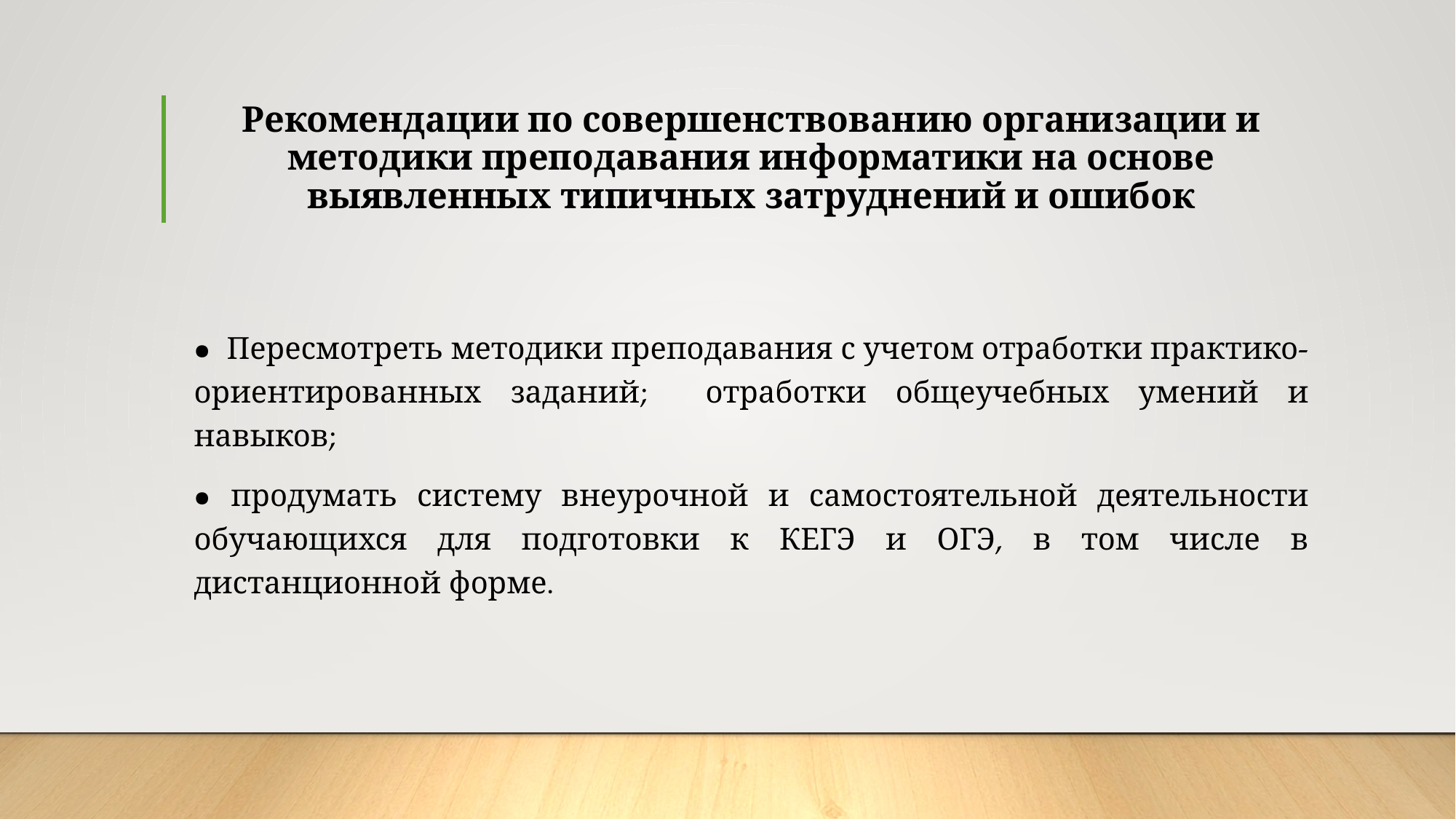

# Рекомендации по совершенствованию организации и методики преподавания информатики на основе выявленных типичных затруднений и ошибок
•  Пересмотреть методики преподавания с учетом отработки практико-ориентированных заданий;  отработки общеучебных умений и навыков;
• продумать систему внеурочной и самостоятельной деятельности обучающихся для подготовки к КЕГЭ и ОГЭ, в том числе в дистанционной форме.